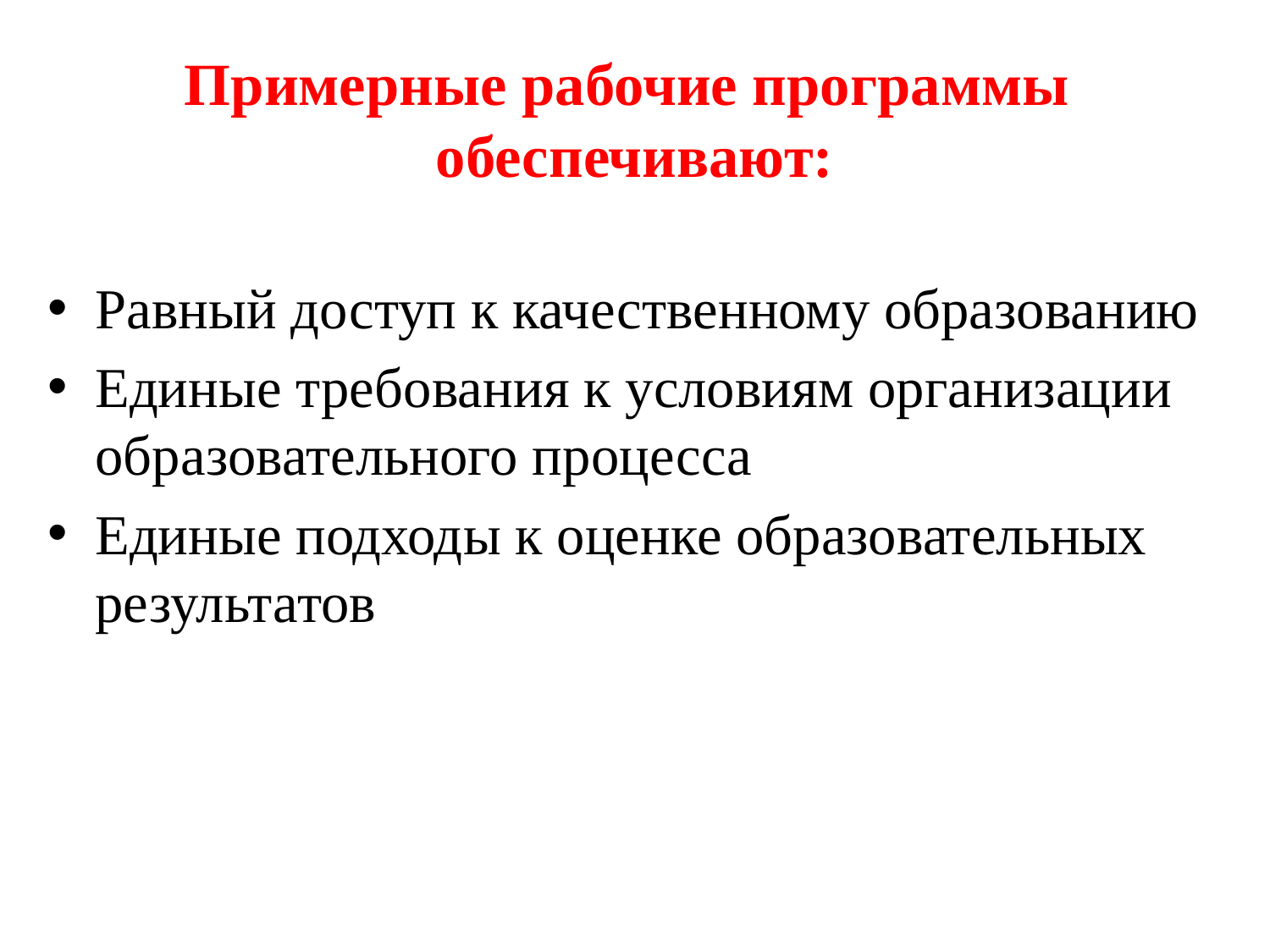

# Примерные рабочие программы обеспечивают:
Равный доступ к качественному образованию
Единые требования к условиям организации образовательного процесса
Единые подходы к оценке образовательных результатов